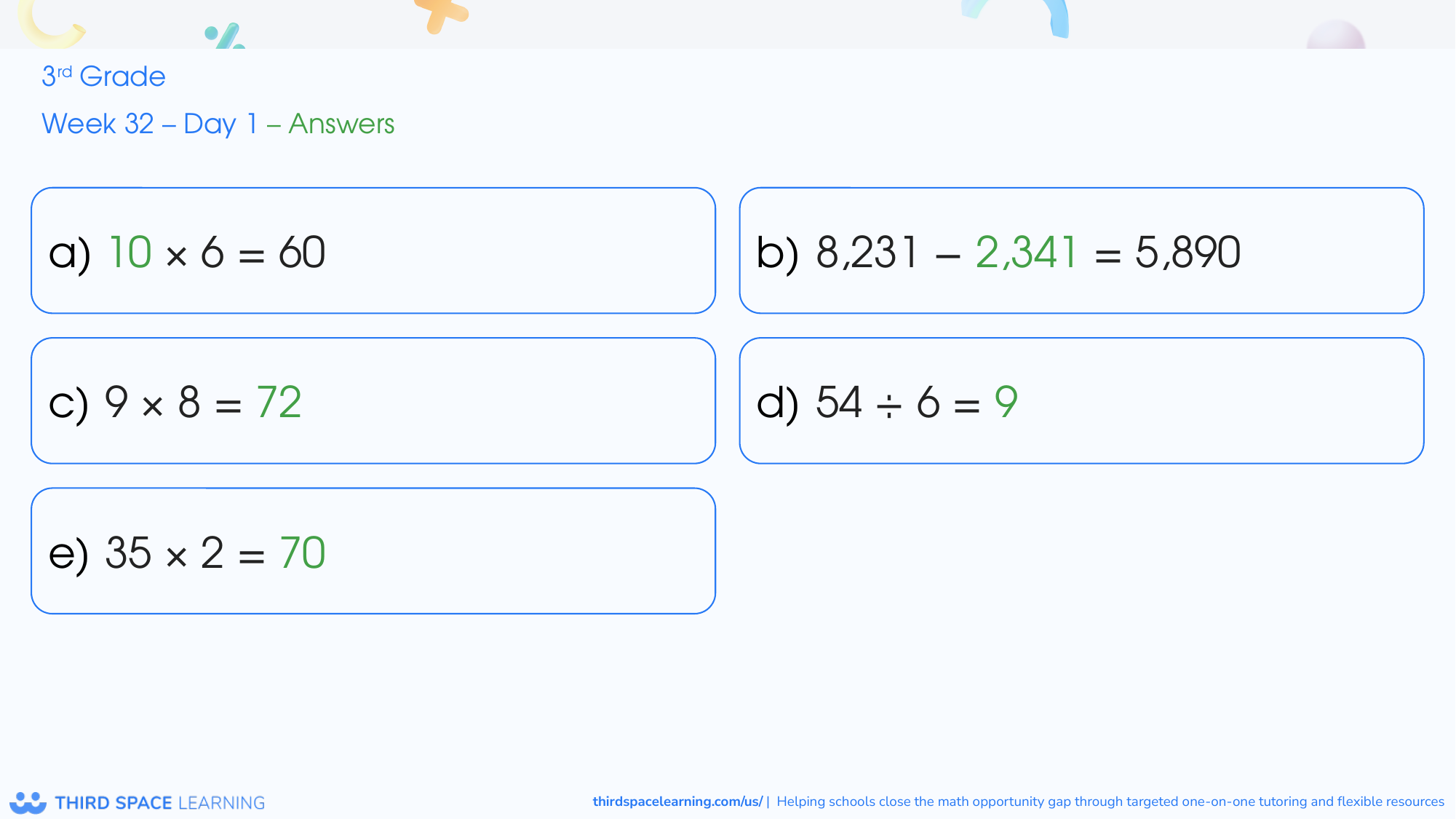

3rd Grade
Week 32 – Day 1 – Answers
10 × 6 = 60
8,231 − 2,341 = 5,890
9 × 8 = 72
54 ÷ 6 = 9
35 × 2 = 70